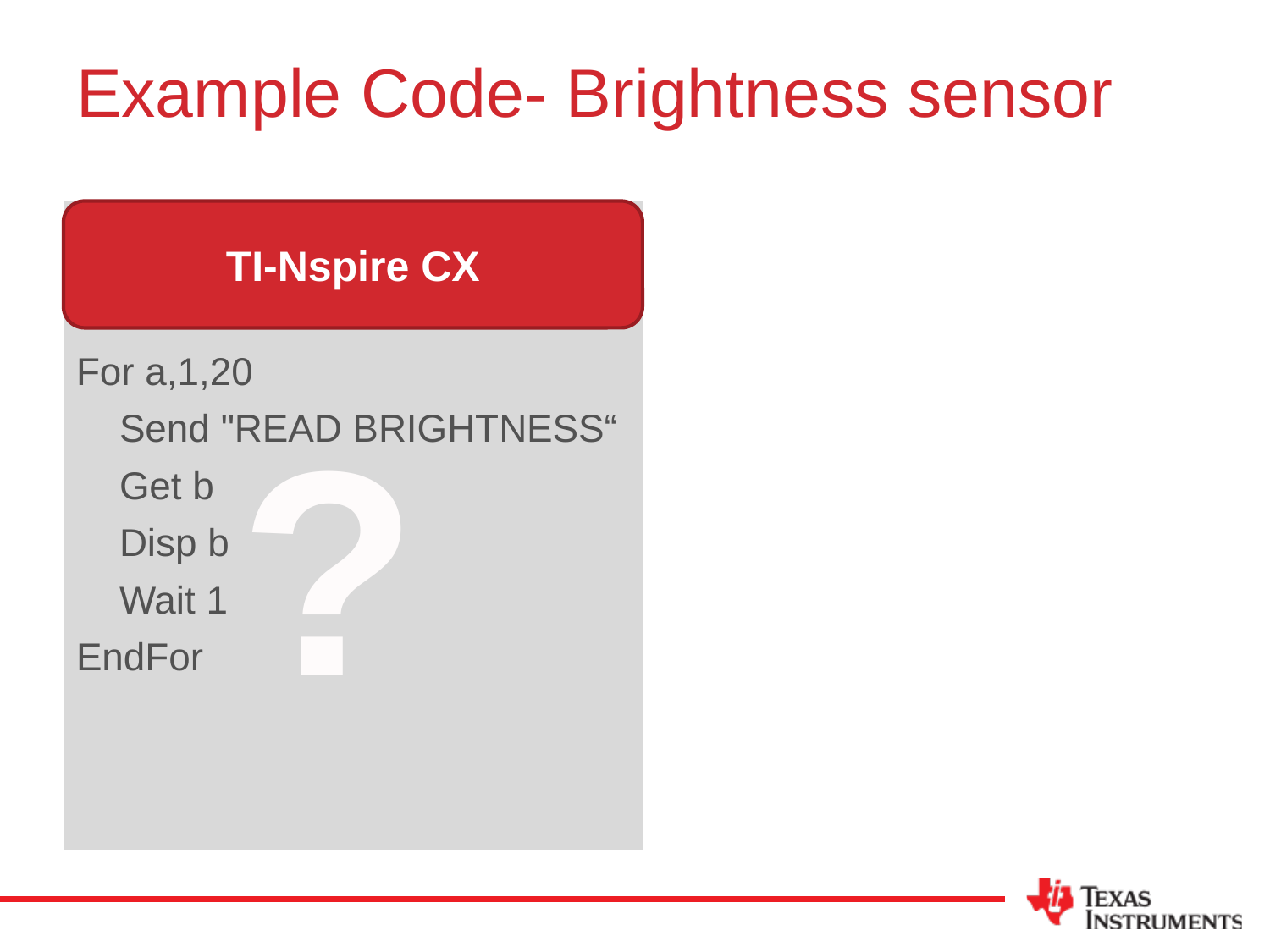

# Example Code- Brightness sensor
Sample Code Nspire:

For a,1,20
    Send "READ BRIGHTNESS“
    Get b
    Disp b
    Wait 1
EndFor
TI-Nspire CX
?